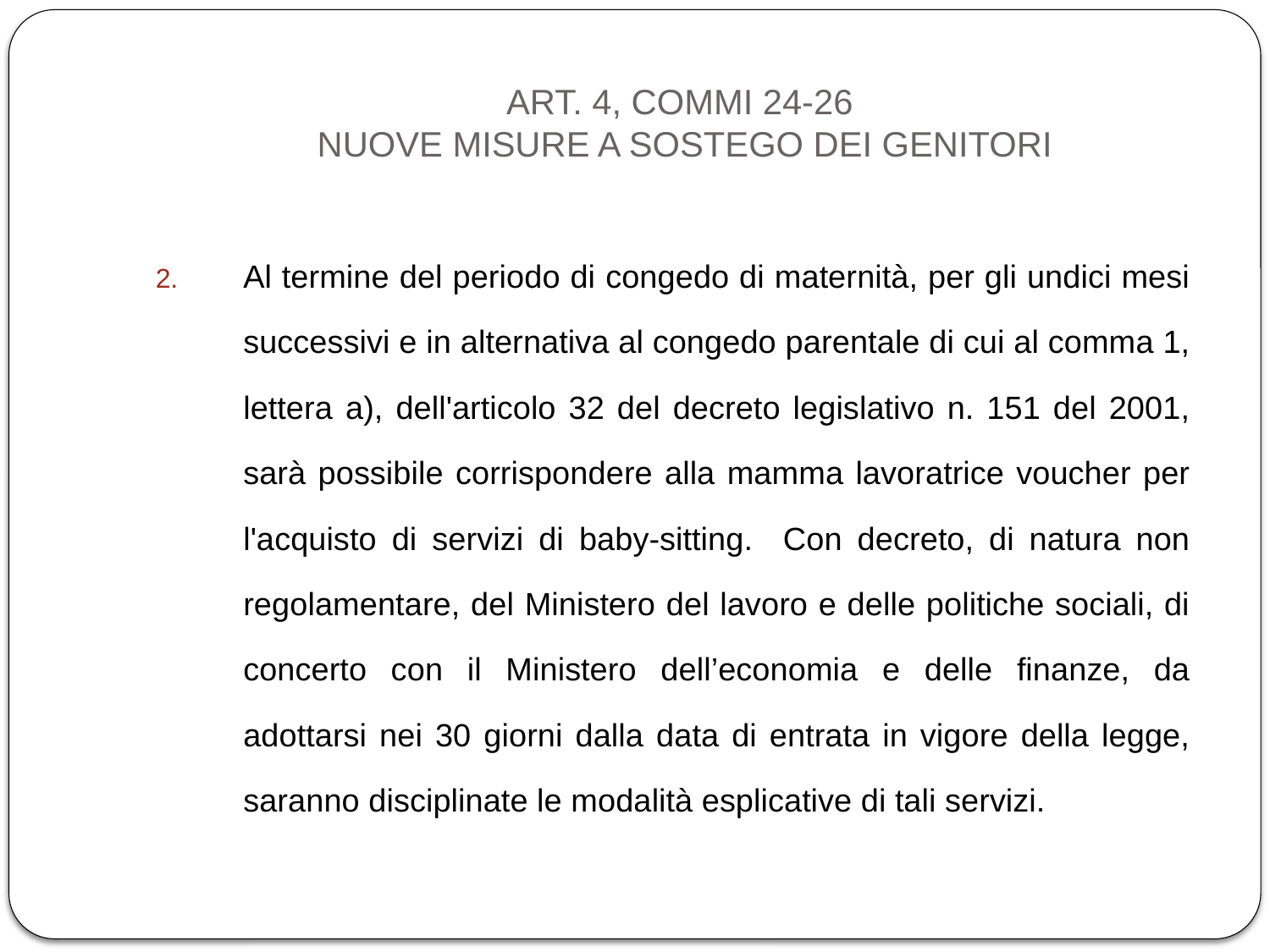

# Art. 4, commi 24-26 NUOVE MISURE A SOSTEGO DEI GENITORI

Al termine del periodo di congedo di maternità, per gli undici mesi successivi e in alternativa al congedo parentale di cui al comma 1, lettera a), dell'articolo 32 del decreto legislativo n. 151 del 2001, sarà possibile corrispondere alla mamma lavoratrice voucher per l'acquisto di servizi di baby-sitting.  Con decreto, di natura non regolamentare, del Ministero del lavoro e delle politiche sociali, di concerto con il Ministero dell’economia e delle finanze, da adottarsi nei 30 giorni dalla data di entrata in vigore della legge, saranno disciplinate le modalità esplicative di tali servizi.